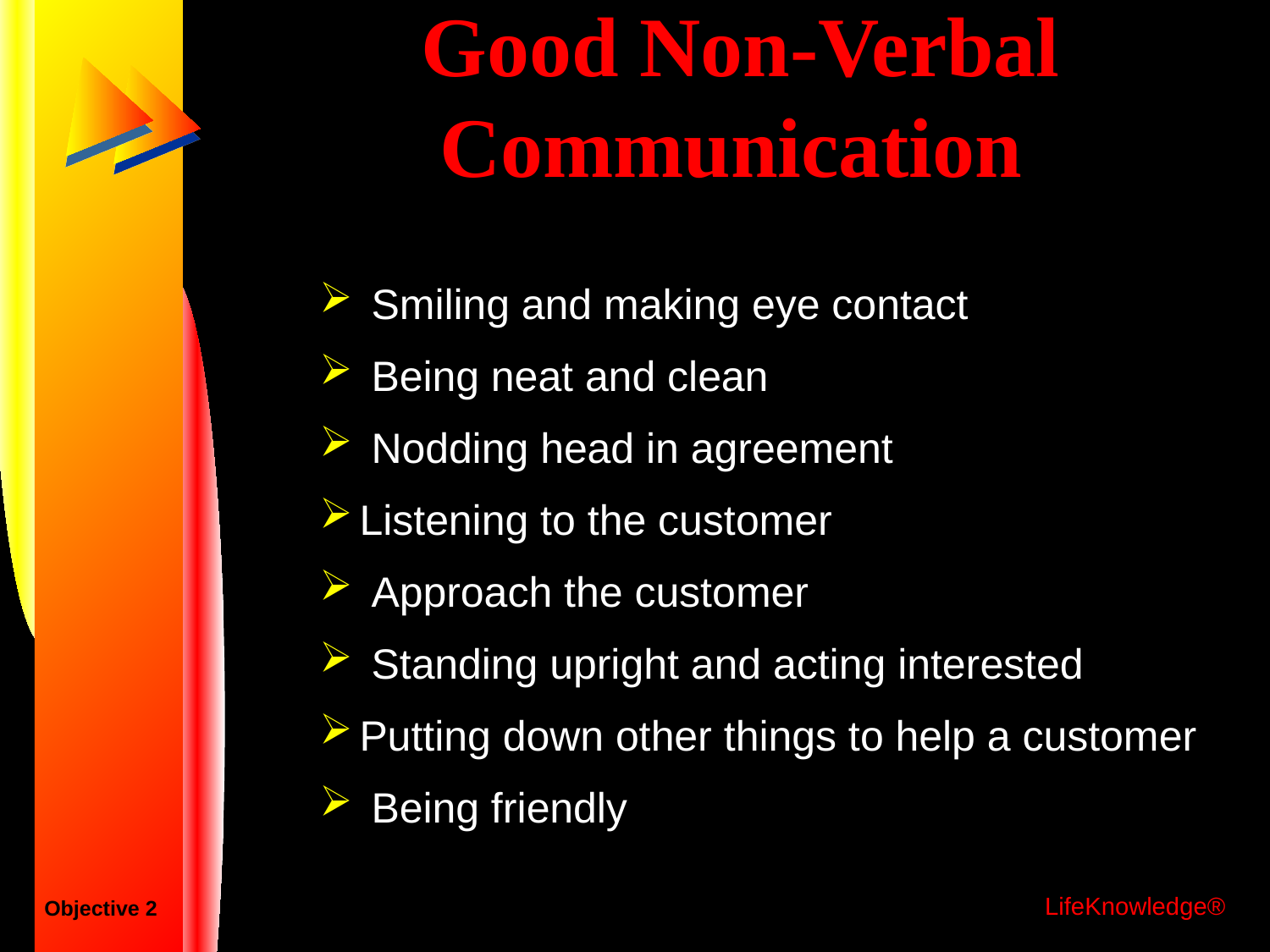

# Good Non-Verbal Communication

 Smiling and making eye contact
 Being neat and clean
 Nodding head in agreement
Listening to the customer
 Approach the customer
 Standing upright and acting interested
Putting down other things to help a customer
 Being friendly
LifeKnowledge®

Objective 2